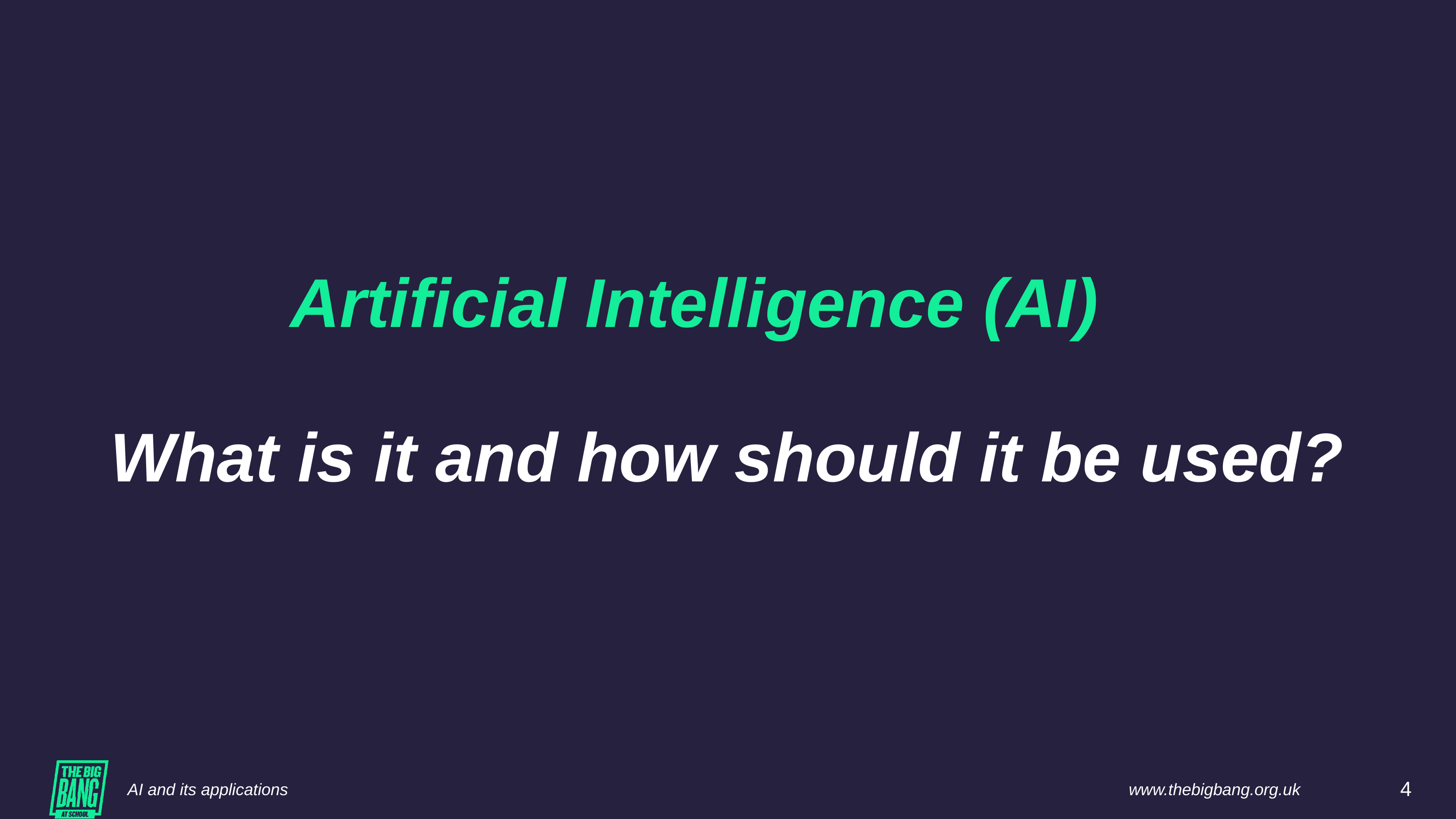

Artificial Intelligence (AI)
What is it and how should it be used?